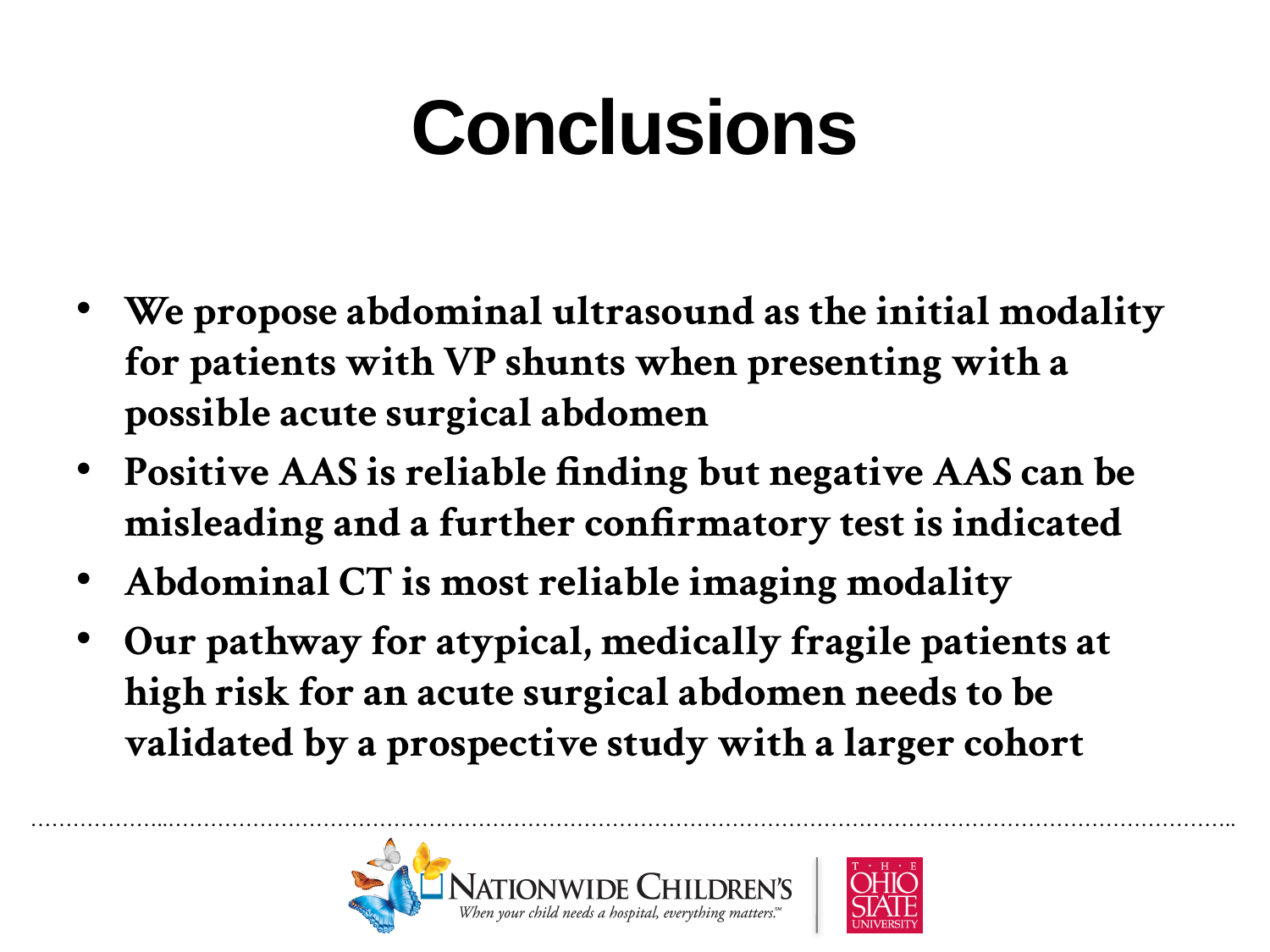

# Conclusions
We propose abdominal ultrasound as the initial modality for patients with VP shunts when presenting with a possible acute surgical abdomen
Positive AAS is reliable finding but negative AAS can be misleading and a further confirmatory test is indicated
Abdominal CT is most reliable imaging modality
Our pathway for atypical, medically fragile patients at high risk for an acute surgical abdomen needs to be validated by a prospective study with a larger cohort